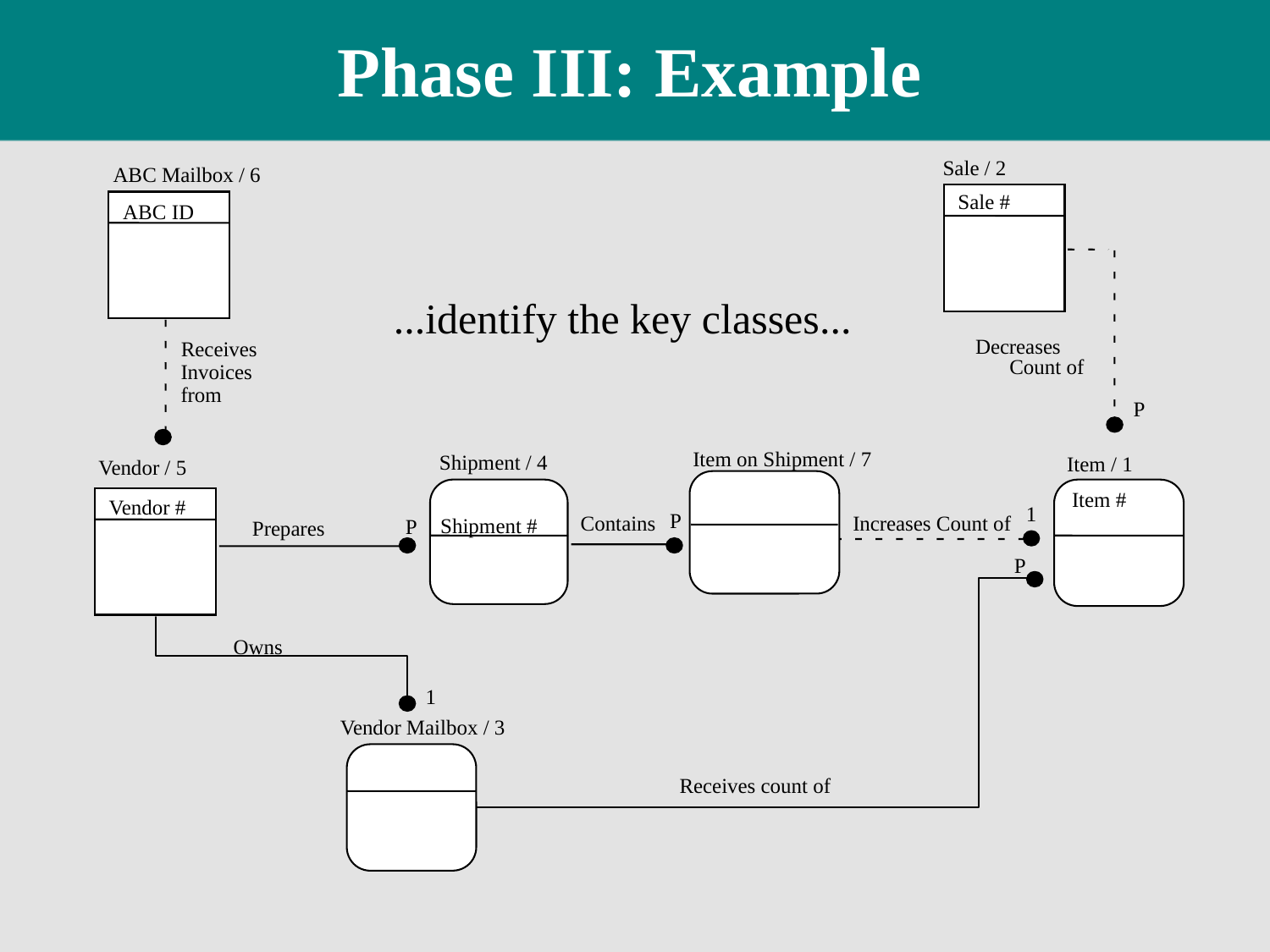

# Phase III: Example
Sale / 2
ABC Mailbox / 6
Sale #

ABC ID

Decreases
Receives

Count of
Invoices

from

P

Item on Shipment / 7
Shipment / 4
Item / 1
Vendor / 5

Item #
Vendor #

1
P
Contains
Increases Count of
Shipment #
P
Prepares

P

Owns
1

Vendor Mailbox / 3

Receives count of

...identify the key classes...